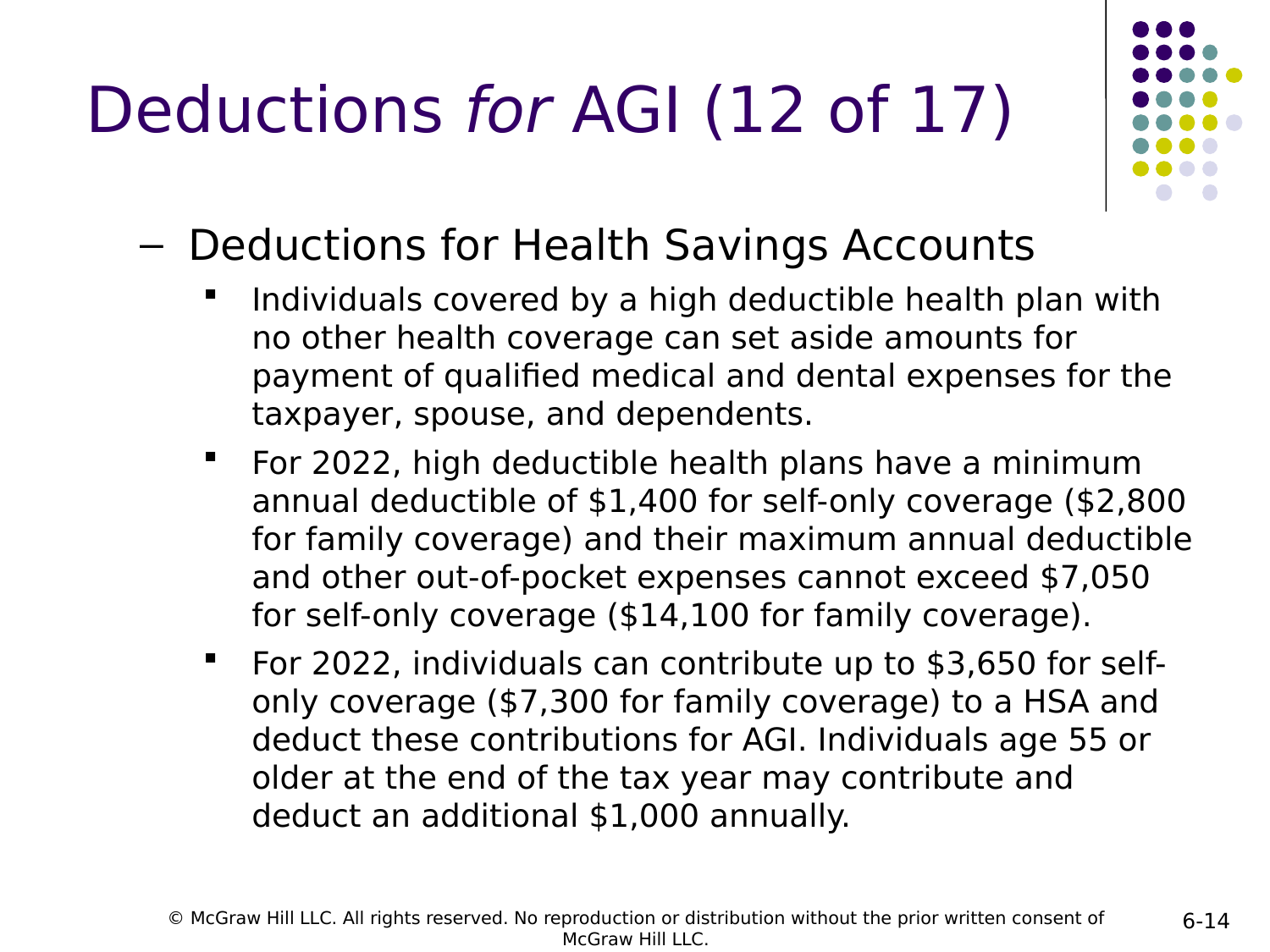

# Deductions for AGI (12 of 17)
Deductions for Health Savings Accounts
Individuals covered by a high deductible health plan with no other health coverage can set aside amounts for payment of qualified medical and dental expenses for the taxpayer, spouse, and dependents.
For 2022, high deductible health plans have a minimum annual deductible of $1,400 for self-only coverage ($2,800 for family coverage) and their maximum annual deductible and other out-of-pocket expenses cannot exceed $7,050 for self-only coverage ($14,100 for family coverage).
For 2022, individuals can contribute up to $3,650 for self-only coverage ($7,300 for family coverage) to a HSA and deduct these contributions for AGI. Individuals age 55 or older at the end of the tax year may contribute and deduct an additional $1,000 annually.